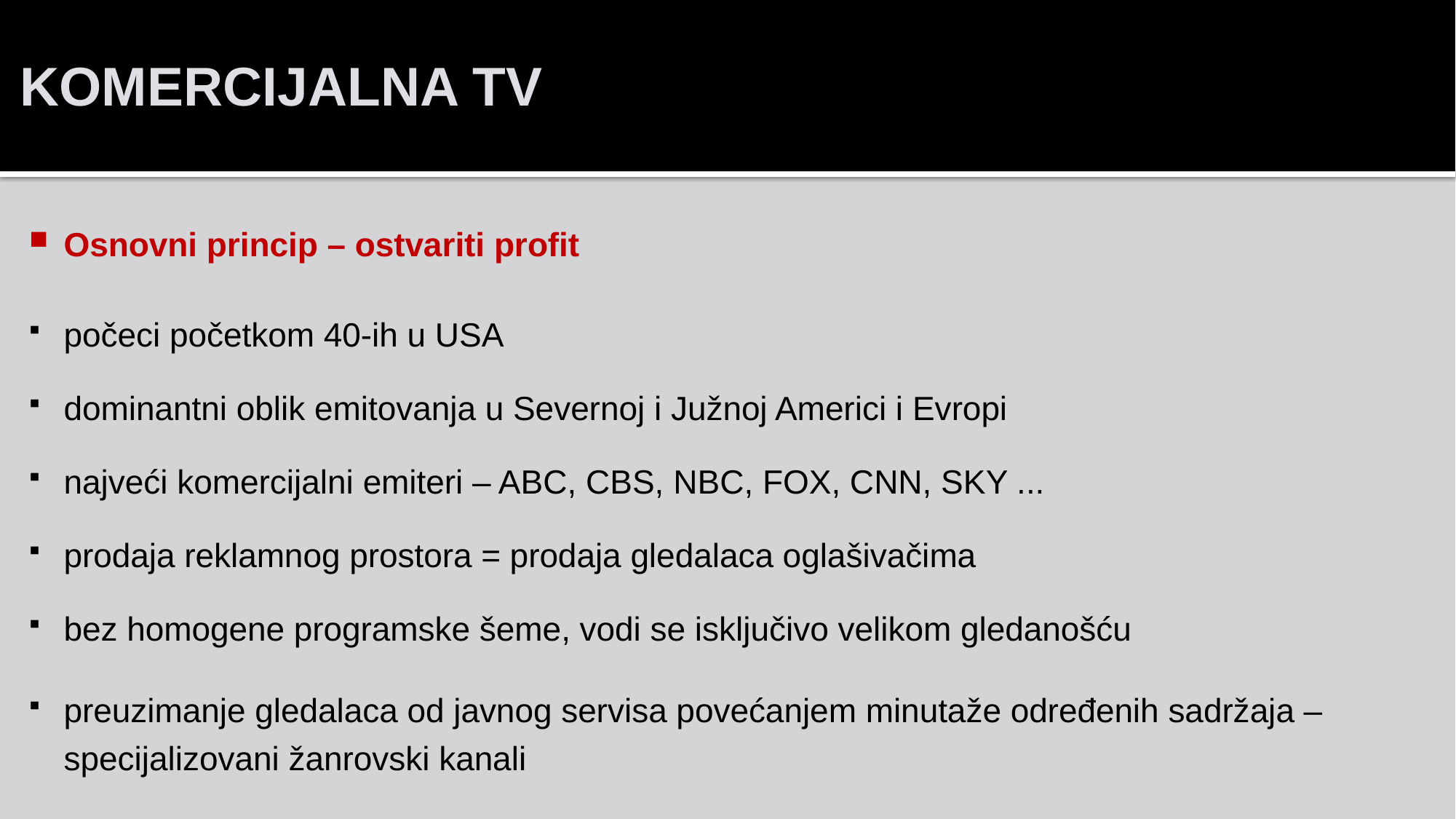

# KOMERCIJALNA TV
Osnovni princip – ostvariti profit

počeci početkom 40-ih u USA

dominantni oblik emitovanja u Severnoj i Južnoj Americi i Evropi

najveći komercijalni emiteri – ABC, CBS, NBC, FOX, CNN, SKY ...

prodaja reklamnog prostora = prodaja gledalaca oglašivačima

bez homogene programske šeme, vodi se isključivo velikom gledanošću

preuzimanje gledalaca od javnog servisa povećanjem minutaže određenih sadržaja – specijalizovani žanrovski kanali